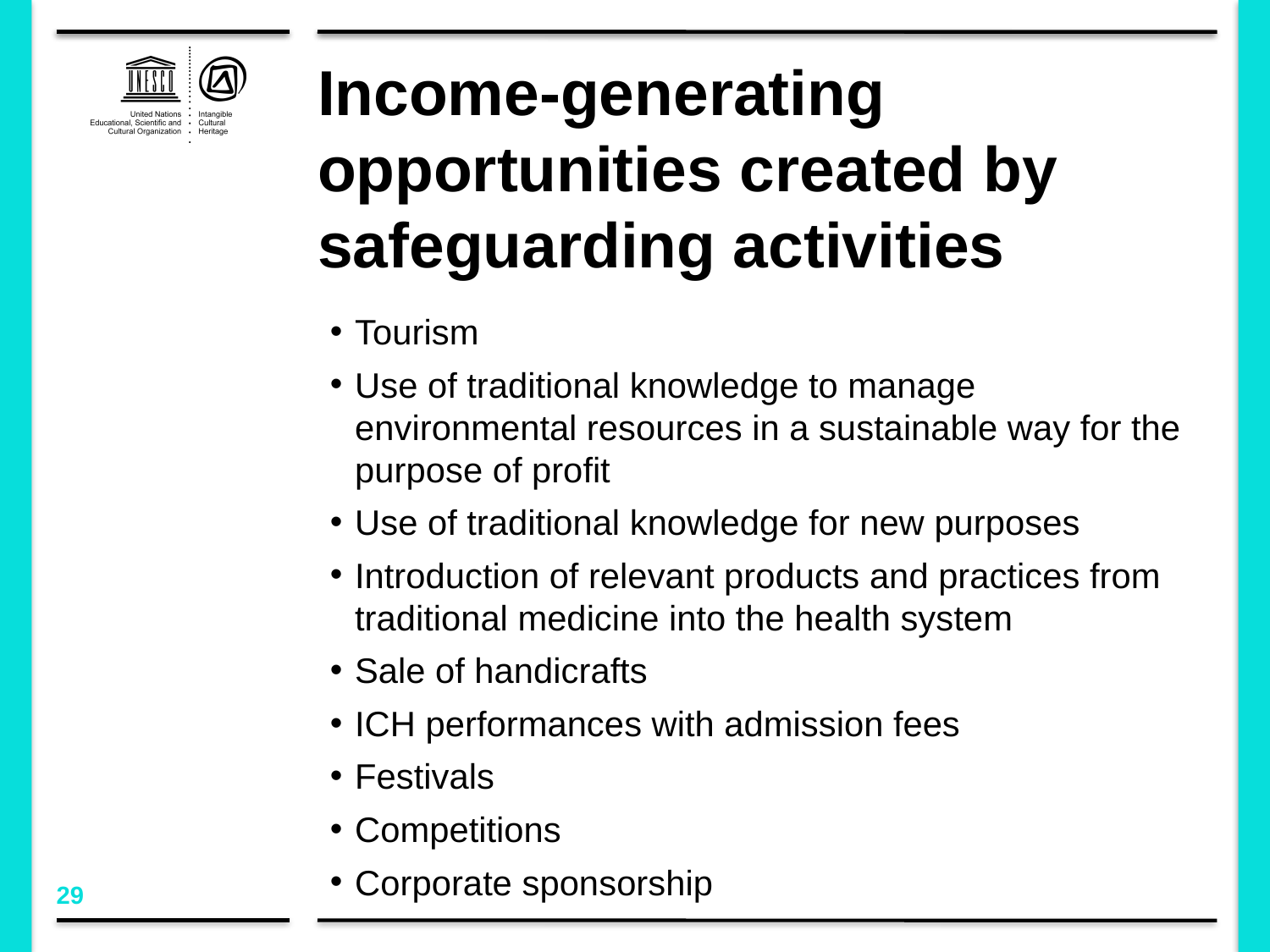

# Income-generating opportunities created by safeguarding activities
Tourism
Use of traditional knowledge to manage environmental resources in a sustainable way for the purpose of profit
Use of traditional knowledge for new purposes
Introduction of relevant products and practices from traditional medicine into the health system
Sale of handicrafts
ICH performances with admission fees
Festivals
Competitions
Corporate sponsorship